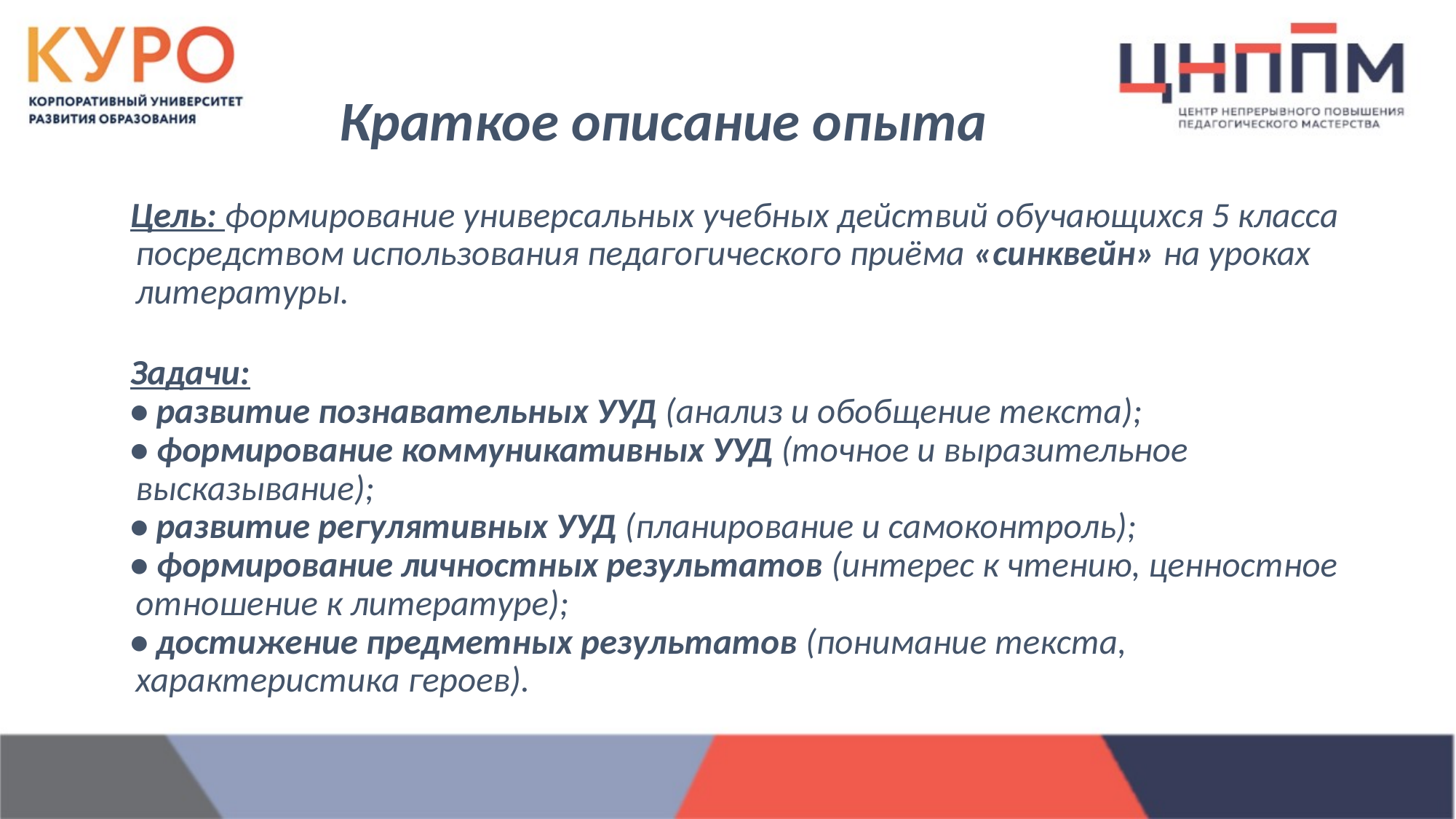

# Краткое описание опыта
Цель: формирование универсальных учебных действий обучающихся 5 класса посредством использования педагогического приёма «синквейн» на уроках литературы.
Задачи:
• развитие познавательных УУД (анализ и обобщение текста);
• формирование коммуникативных УУД (точное и выразительное высказывание);
• развитие регулятивных УУД (планирование и самоконтроль);
• формирование личностных результатов (интерес к чтению, ценностное отношение к литературе);
• достижение предметных результатов (понимание текста, характеристика героев).